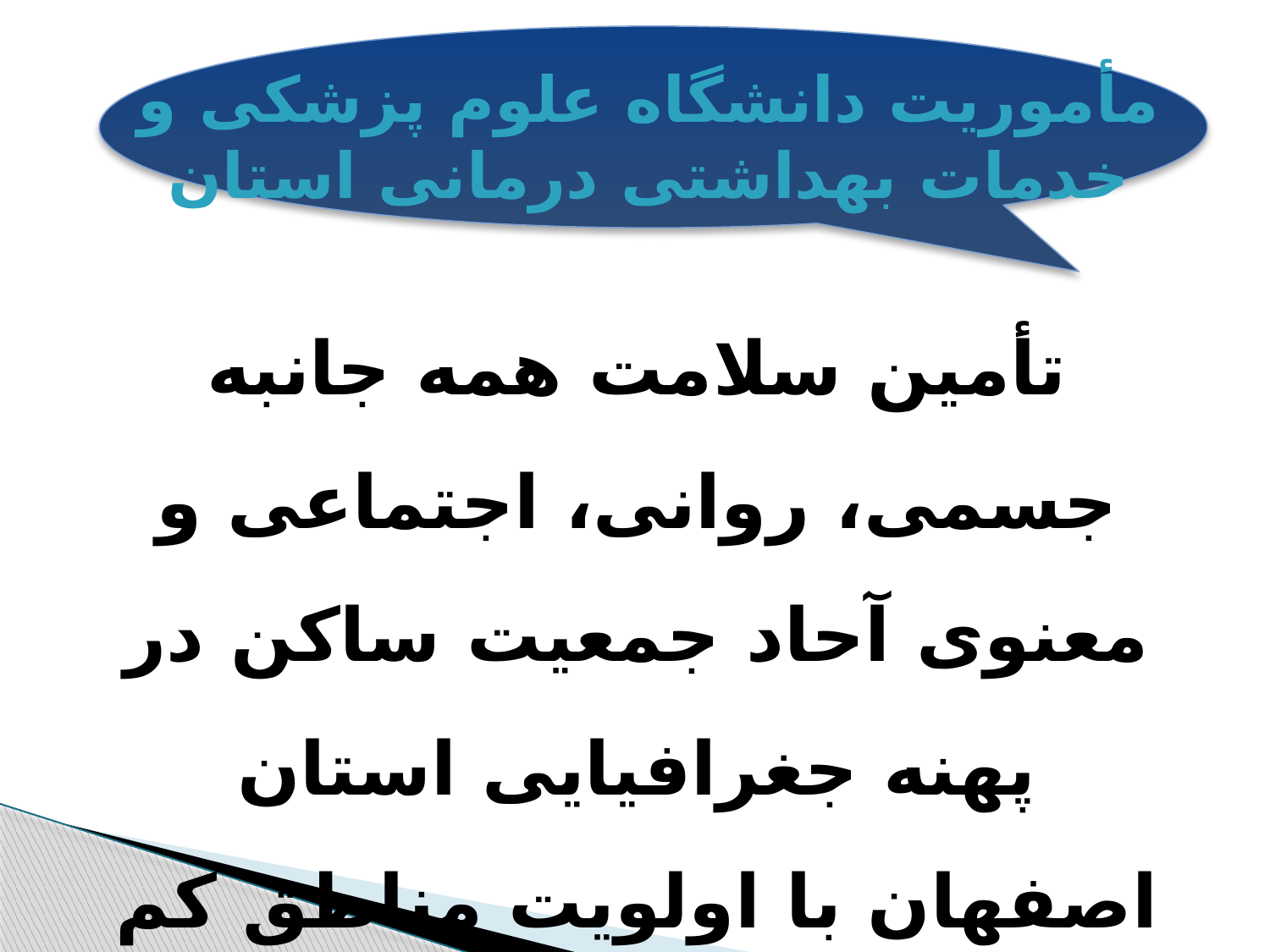

مأموریت دانشگاه علوم پزشکی و خدمات بهداشتی درمانی استان
تأمین سلامت همه جانبه جسمی، روانی، اجتماعی و معنوی آحاد جمعیت ساکن در پهنه جغرافیایی استان اصفهان با اولویت مناطق کم برخوردار است.